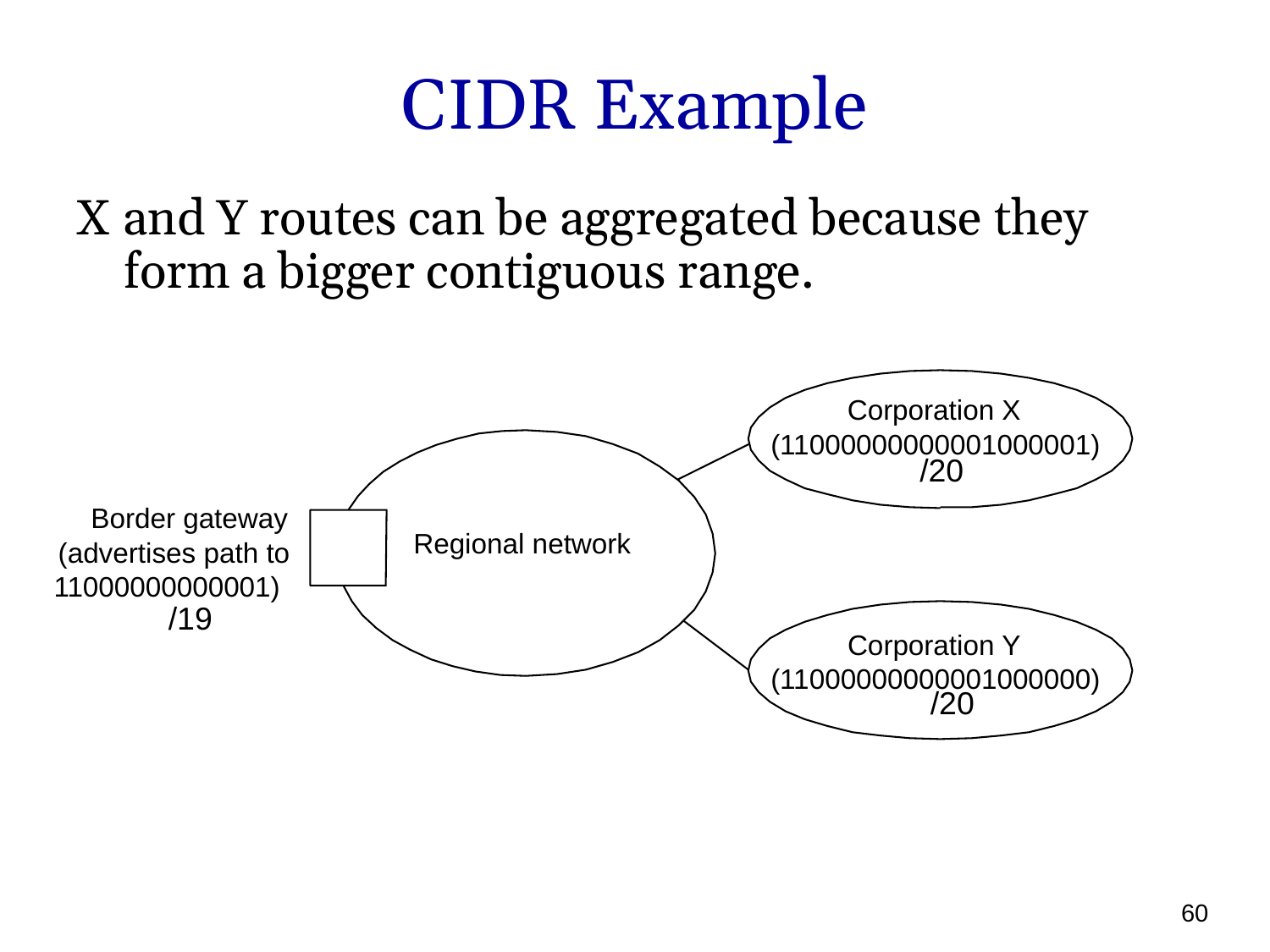

# CIDR Example
X and Y routes can be aggregated because they form a bigger contiguous range.

Corporation X
(11000000000001000001)

/20
Border gateway

Regional network
(advertises path to
11000000000001)
/19

Corporation Y
(11000000000001000000)
/20
60